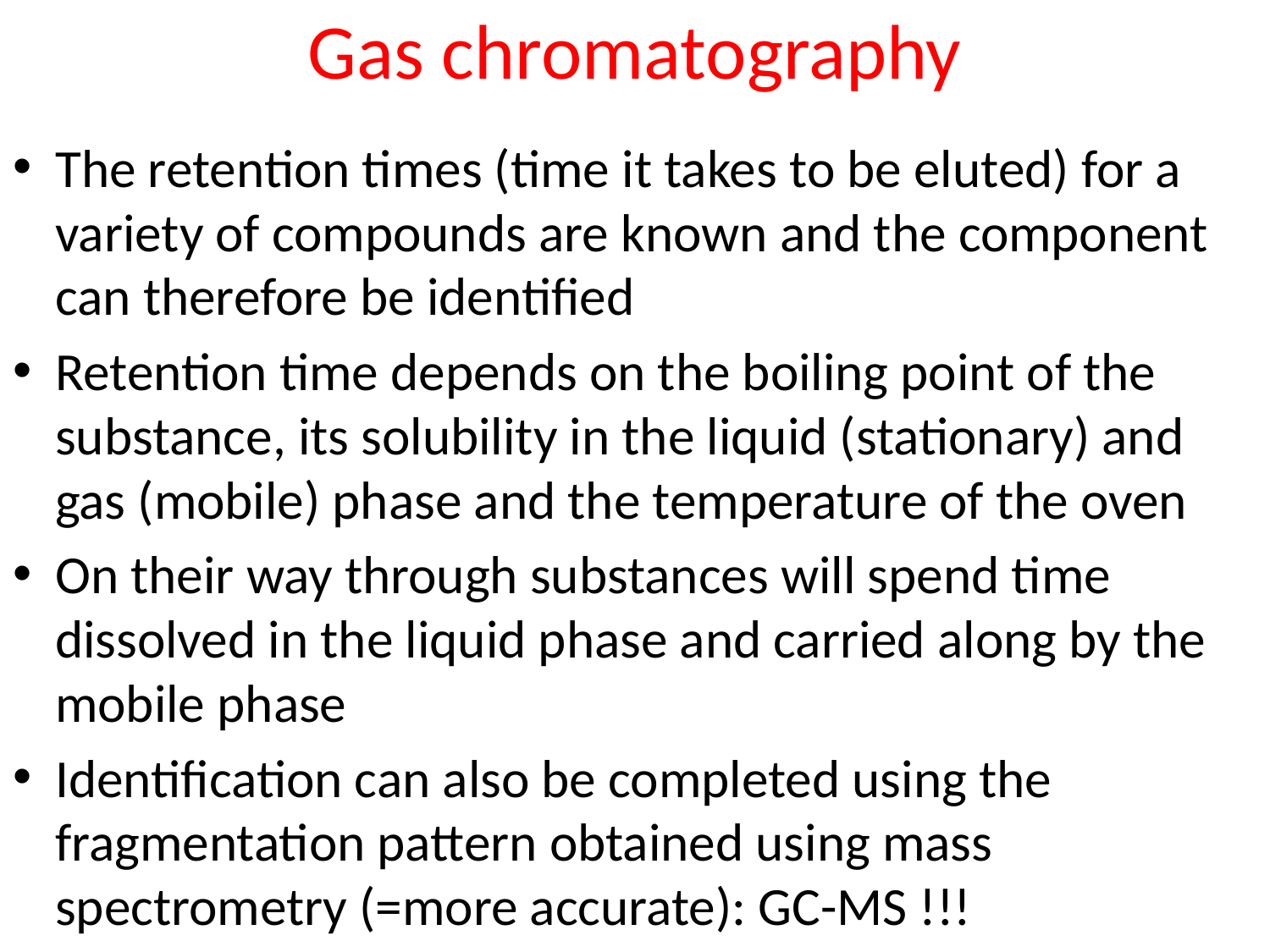

# Gas chromatography
The retention times (time it takes to be eluted) for a variety of compounds are known and the component can therefore be identified
Retention time depends on the boiling point of the substance, its solubility in the liquid (stationary) and gas (mobile) phase and the temperature of the oven
On their way through substances will spend time dissolved in the liquid phase and carried along by the mobile phase
Identification can also be completed using the fragmentation pattern obtained using mass spectrometry (=more accurate): GC-MS !!!